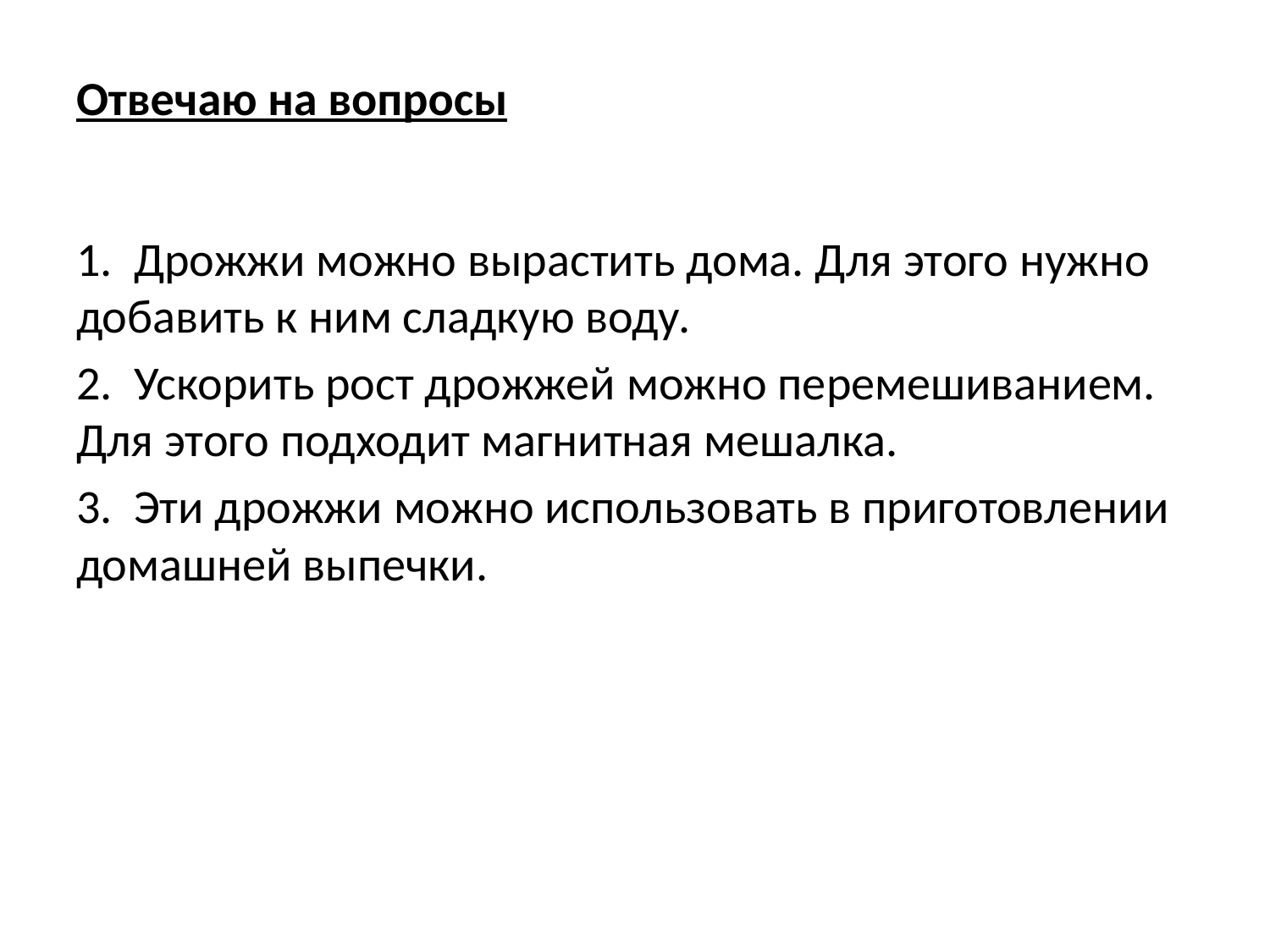

# Отвечаю на вопросы
1.  Дрожжи можно вырастить дома. Для этого нужно добавить к ним сладкую воду.
2.  Ускорить рост дрожжей можно перемешиванием. Для этого подходит магнитная мешалка.
3.  Эти дрожжи можно использовать в приготовлении домашней выпечки.